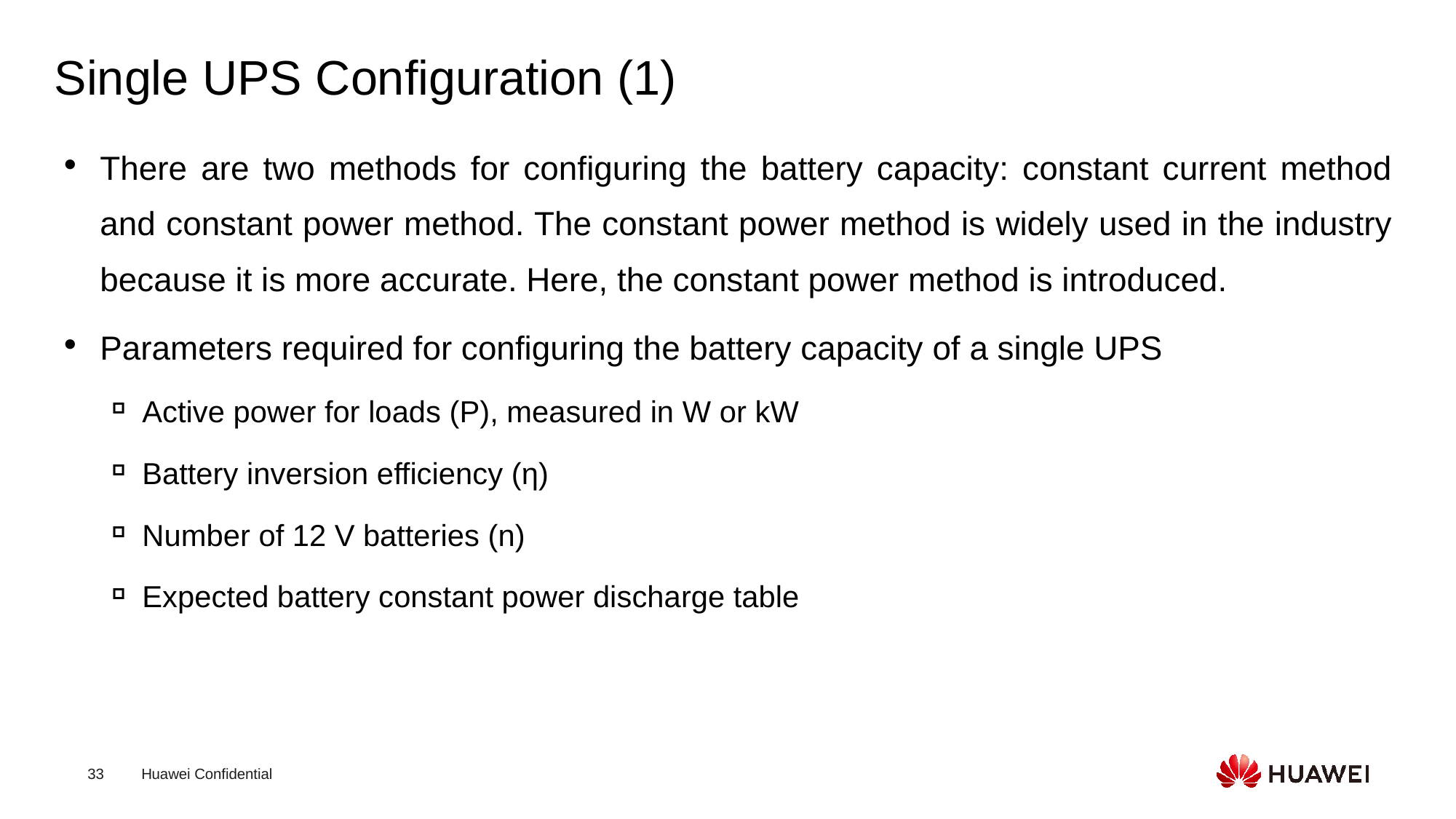

# Single UPS Configuration (1)
There are two methods for configuring the battery capacity: constant current method and constant power method. The constant power method is widely used in the industry because it is more accurate. Here, the constant power method is introduced.
Parameters required for configuring the battery capacity of a single UPS
Active power for loads (P), measured in W or kW
Battery inversion efficiency (η)
Number of 12 V batteries (n)
Expected battery constant power discharge table